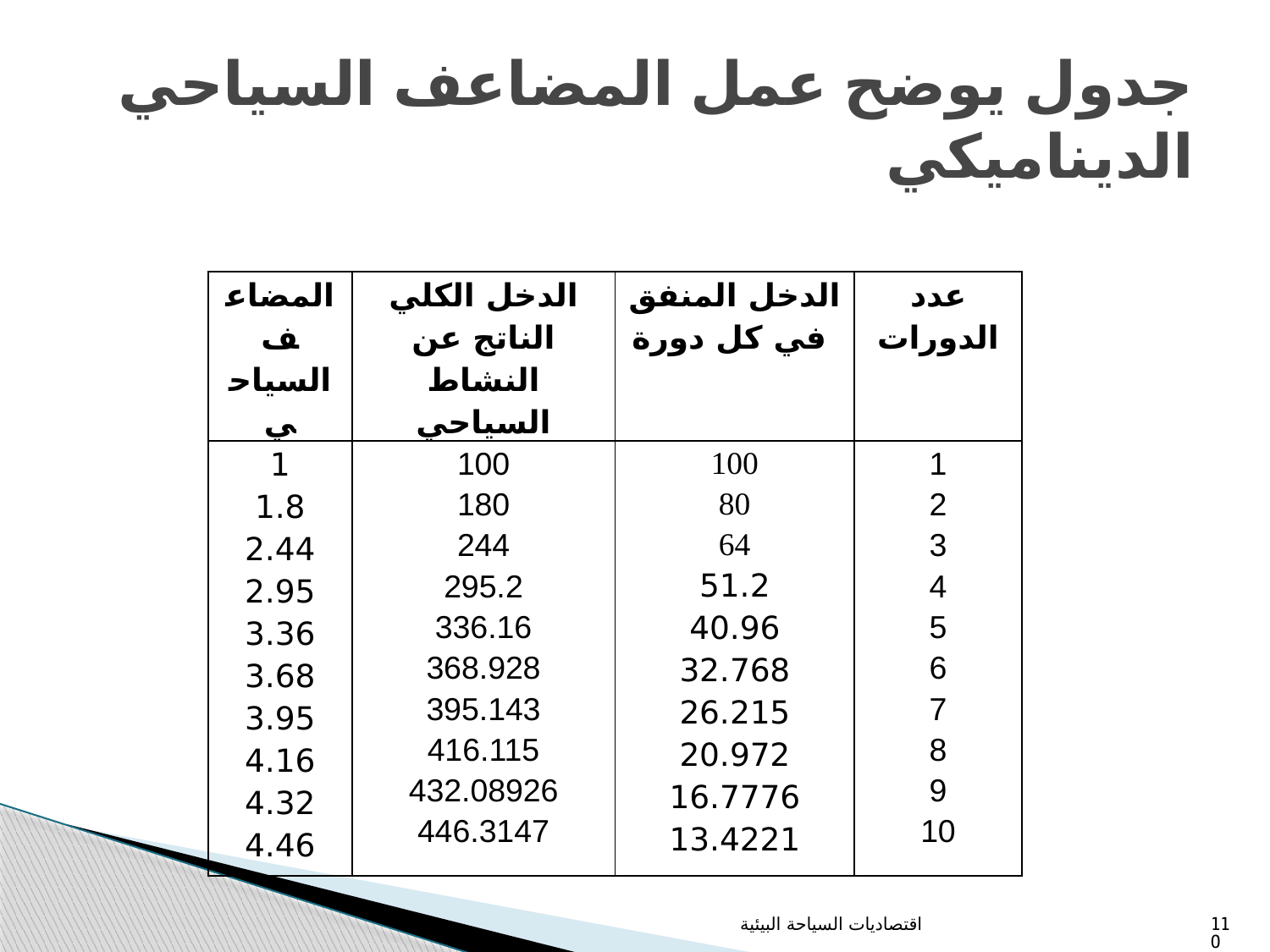

# جدول يوضح عمل المضاعف السياحي الديناميكي
| المضاعف السياحي | الدخل الكلي الناتج عن النشاط السياحي | الدخل المنفق في كل دورة | عدد الدورات |
| --- | --- | --- | --- |
| 1 1.8 2.44 2.95 3.36 3.68 3.95 4.16 4.32 4.46 | 100 180 244 295.2 336.16 368.928 395.143 416.115 432.08926 446.3147 | 100 80 64 51.2 40.96 32.768 26.215 20.972 16.7776 13.4221 | 1 2 3 4 5 6 7 8 9 10 |
اقتصاديات السياحة البيئية
110